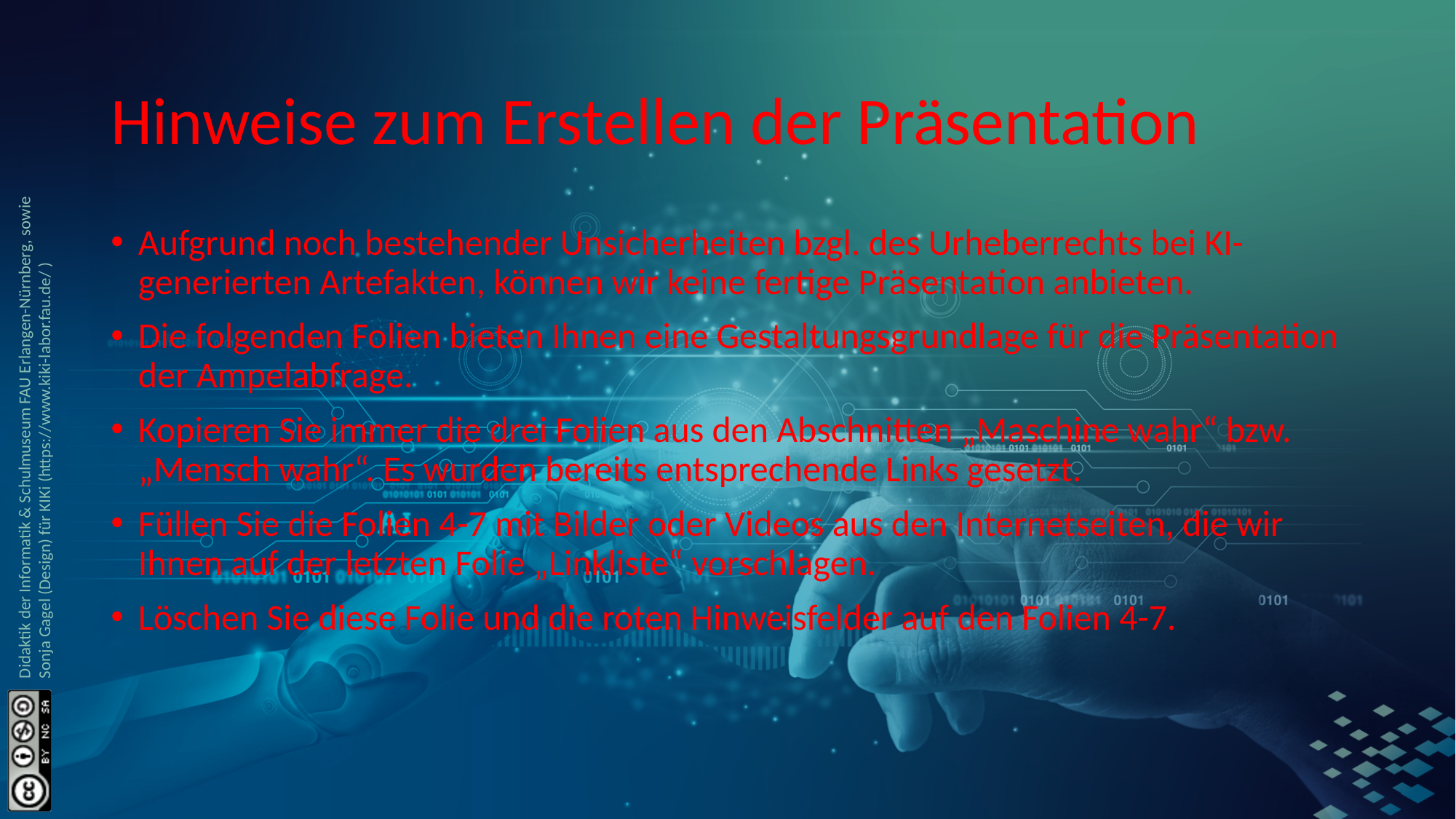

# Hinweise zum Erstellen der Präsentation
Aufgrund noch bestehender Unsicherheiten bzgl. des Urheberrechts bei KI-generierten Artefakten, können wir keine fertige Präsentation anbieten.
Die folgenden Folien bieten Ihnen eine Gestaltungsgrundlage für die Präsentation der Ampelabfrage.
Kopieren Sie immer die drei Folien aus den Abschnitten „Maschine wahr“ bzw. „Mensch wahr“. Es wurden bereits entsprechende Links gesetzt.
Füllen Sie die Folien 4-7 mit Bilder oder Videos aus den Internetseiten, die wir Ihnen auf der letzten Folie „Linkliste“ vorschlagen.
Löschen Sie diese Folie und die roten Hinweisfelder auf den Folien 4-7.